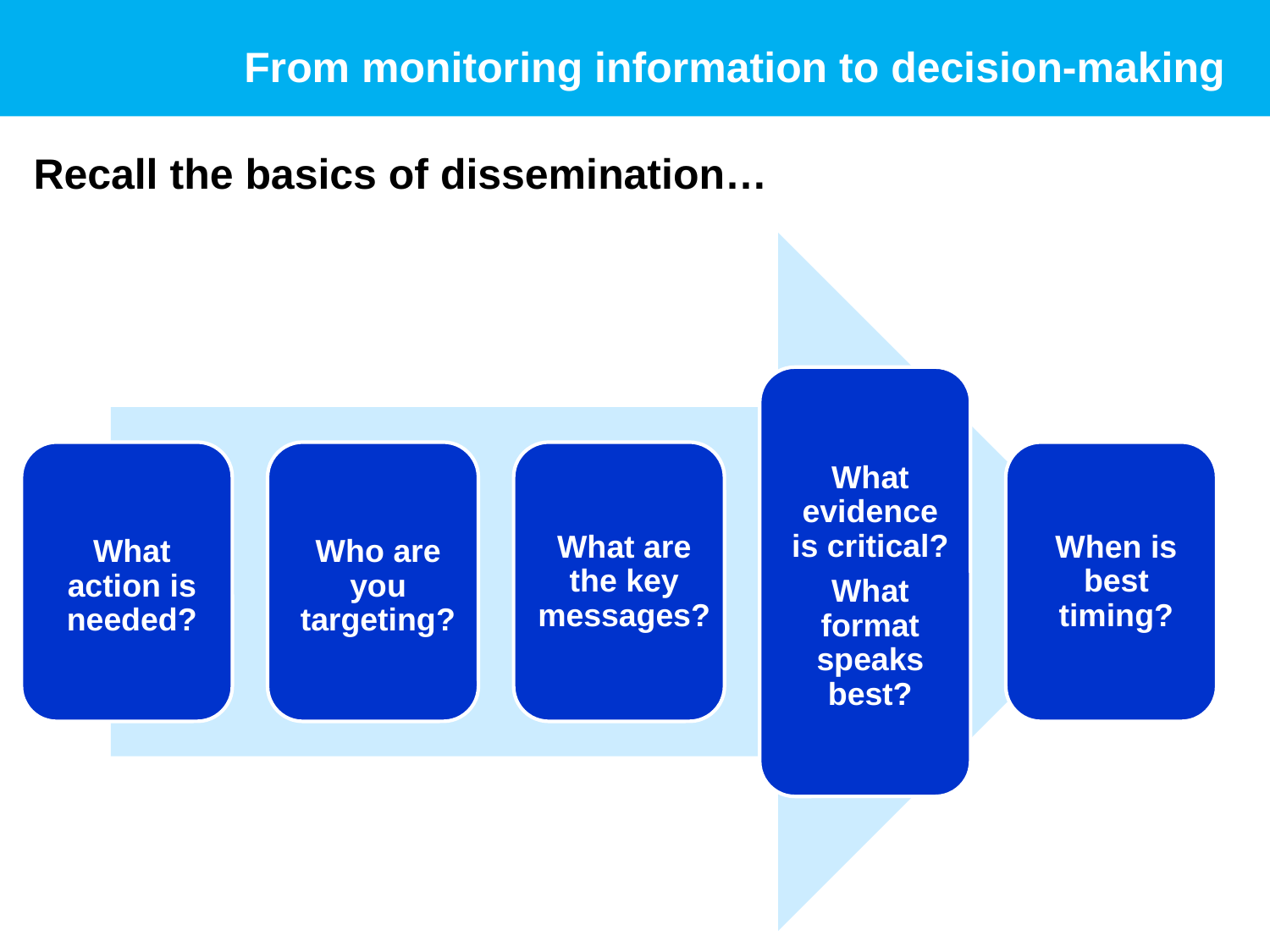

# From monitoring information to decision-making
Recall the basics of dissemination…
What action is needed?
Who are you targeting?
What are the key messages?
What evidence is critical?
What format speaks best?
When is best timing?